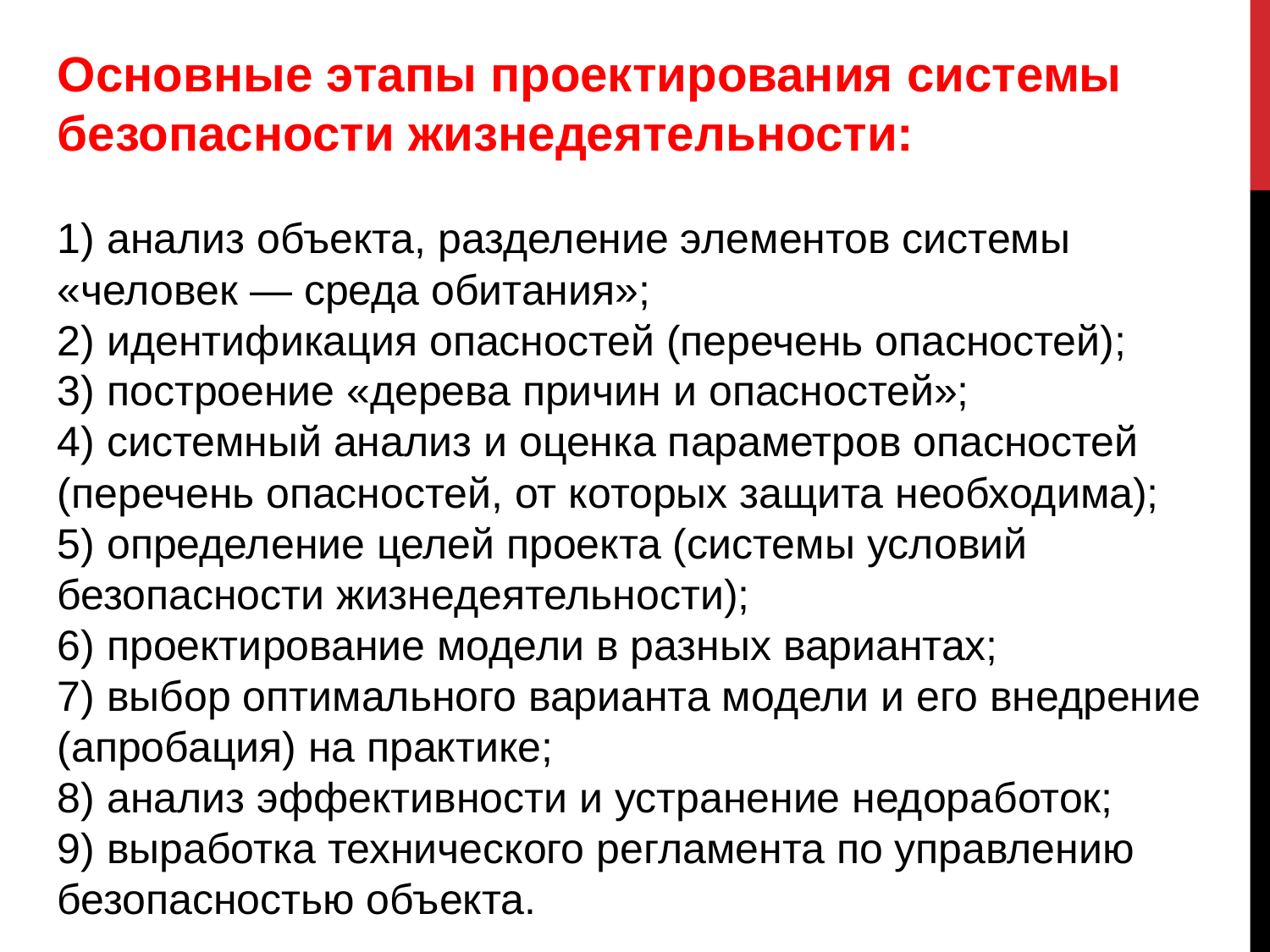

Основные этапы проектирования системы безопасности жизнедеятельности:
1) анализ объекта, разделение элементов системы «человек — среда обитания»;
2) идентификация опасностей (перечень опасностей);
3) построение «дерева причин и опасностей»;
4) системный анализ и оценка параметров опасностей (перечень опасностей, от которых защита необходима);
5) определение целей проекта (системы условий безопасности жизнедеятельности);
6) проектирование модели в разных вариантах;
7) выбор оптимального варианта модели и его внедрение (апробация) на практике;
8) анализ эффективности и устранение недоработок;
9) выработка технического регламента по управлению безопасностью объекта.